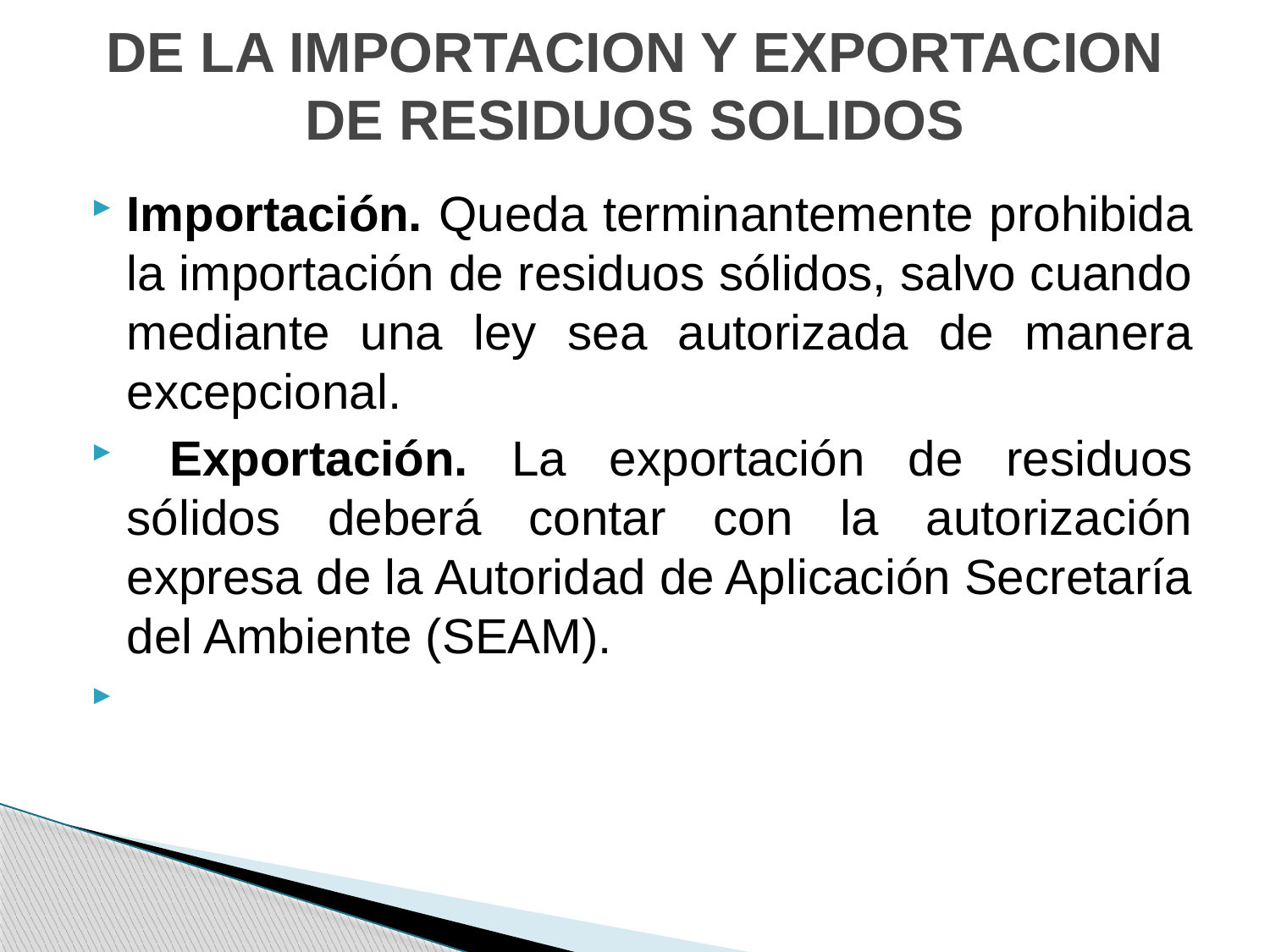

# DE LA IMPORTACION Y EXPORTACION DE RESIDUOS SOLIDOS
Importación. Queda terminantemente prohibida la importación de residuos sólidos, salvo cuando mediante una ley sea autorizada de manera excepcional.
 Exportación. La exportación de residuos sólidos deberá contar con la autorización expresa de la Autoridad de Aplicación Secretaría del Ambiente (SEAM).